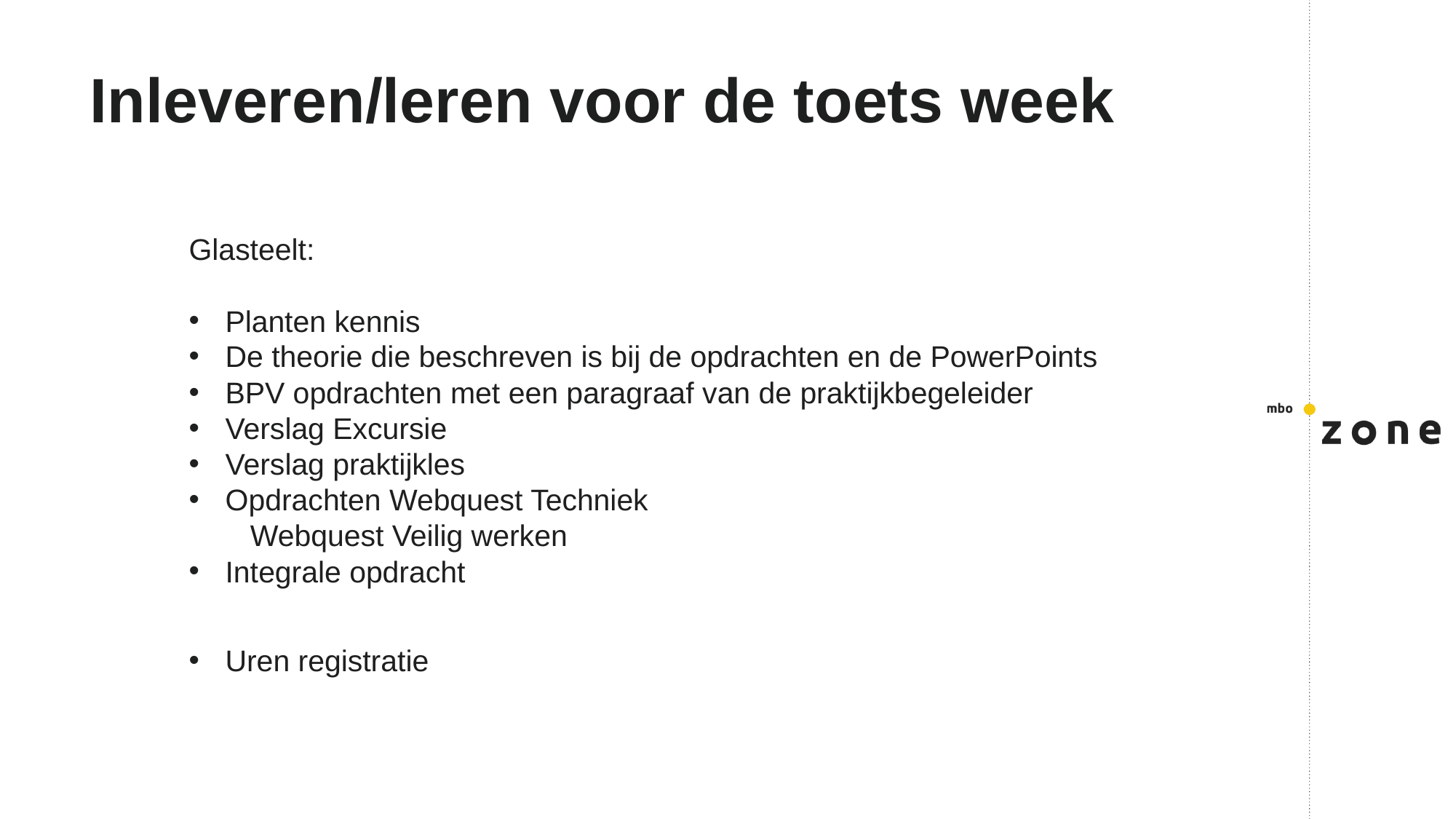

# Inleveren/leren voor de toets week
Glasteelt:

Planten kennis
De theorie die beschreven is bij de opdrachten en de PowerPoints
BPV opdrachten met een paragraaf van de praktijkbegeleider
Verslag Excursie
Verslag praktijkles
Opdrachten Webquest Techniek
			   Webquest Veilig werken
Integrale opdracht

Uren registratie